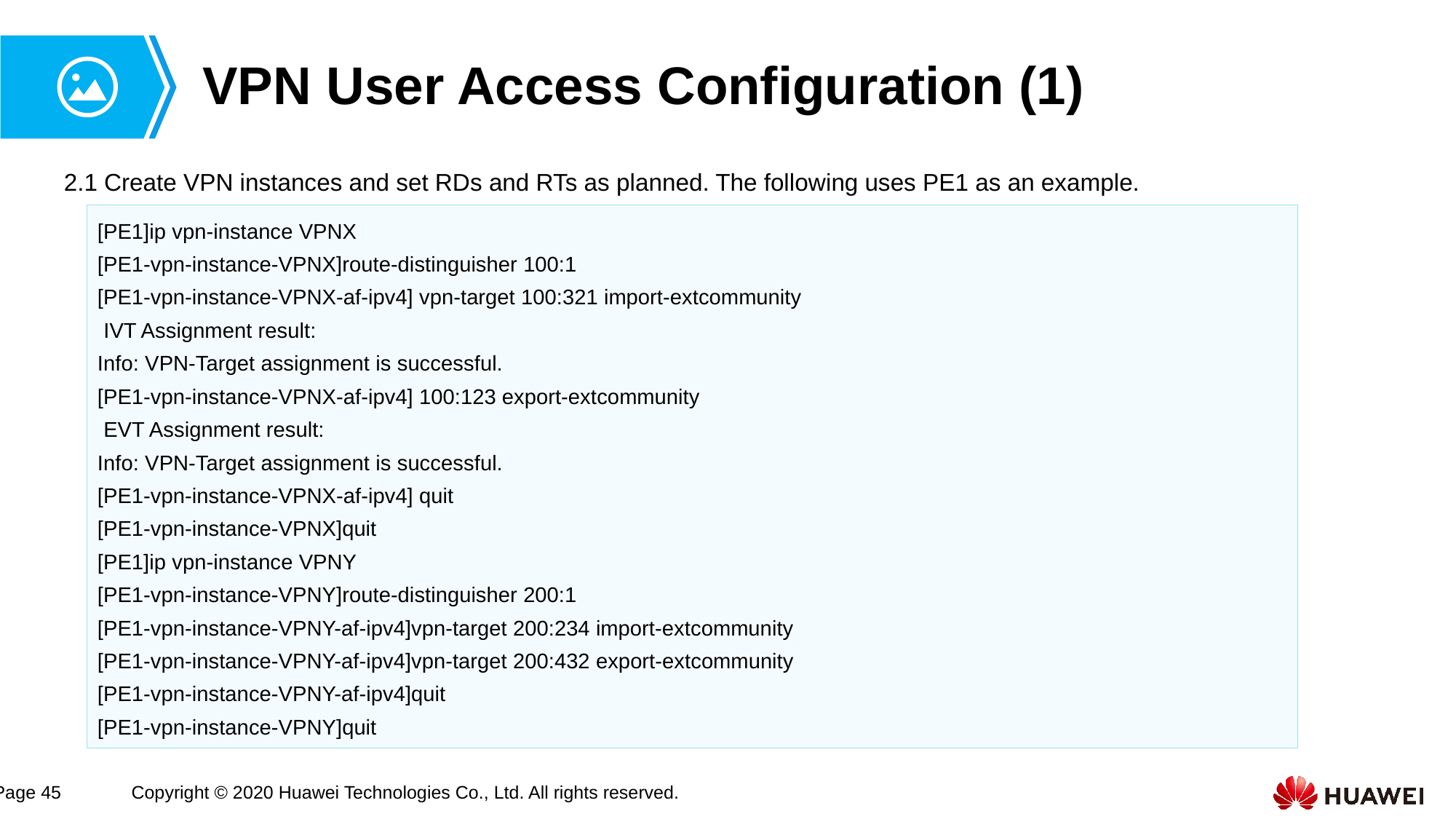

# VPN User Access Configuration (1)
2.1 Create VPN instances and set RDs and RTs as planned. The following uses PE1 as an example.
[PE1]ip vpn-instance VPNX
[PE1-vpn-instance-VPNX]route-distinguisher 100:1
[PE1-vpn-instance-VPNX-af-ipv4] vpn-target 100:321 import-extcommunity
 IVT Assignment result:
Info: VPN-Target assignment is successful.
[PE1-vpn-instance-VPNX-af-ipv4] 100:123 export-extcommunity
 EVT Assignment result:
Info: VPN-Target assignment is successful.
[PE1-vpn-instance-VPNX-af-ipv4] quit
[PE1-vpn-instance-VPNX]quit
[PE1]ip vpn-instance VPNY
[PE1-vpn-instance-VPNY]route-distinguisher 200:1
[PE1-vpn-instance-VPNY-af-ipv4]vpn-target 200:234 import-extcommunity
[PE1-vpn-instance-VPNY-af-ipv4]vpn-target 200:432 export-extcommunity
[PE1-vpn-instance-VPNY-af-ipv4]quit
[PE1-vpn-instance-VPNY]quit